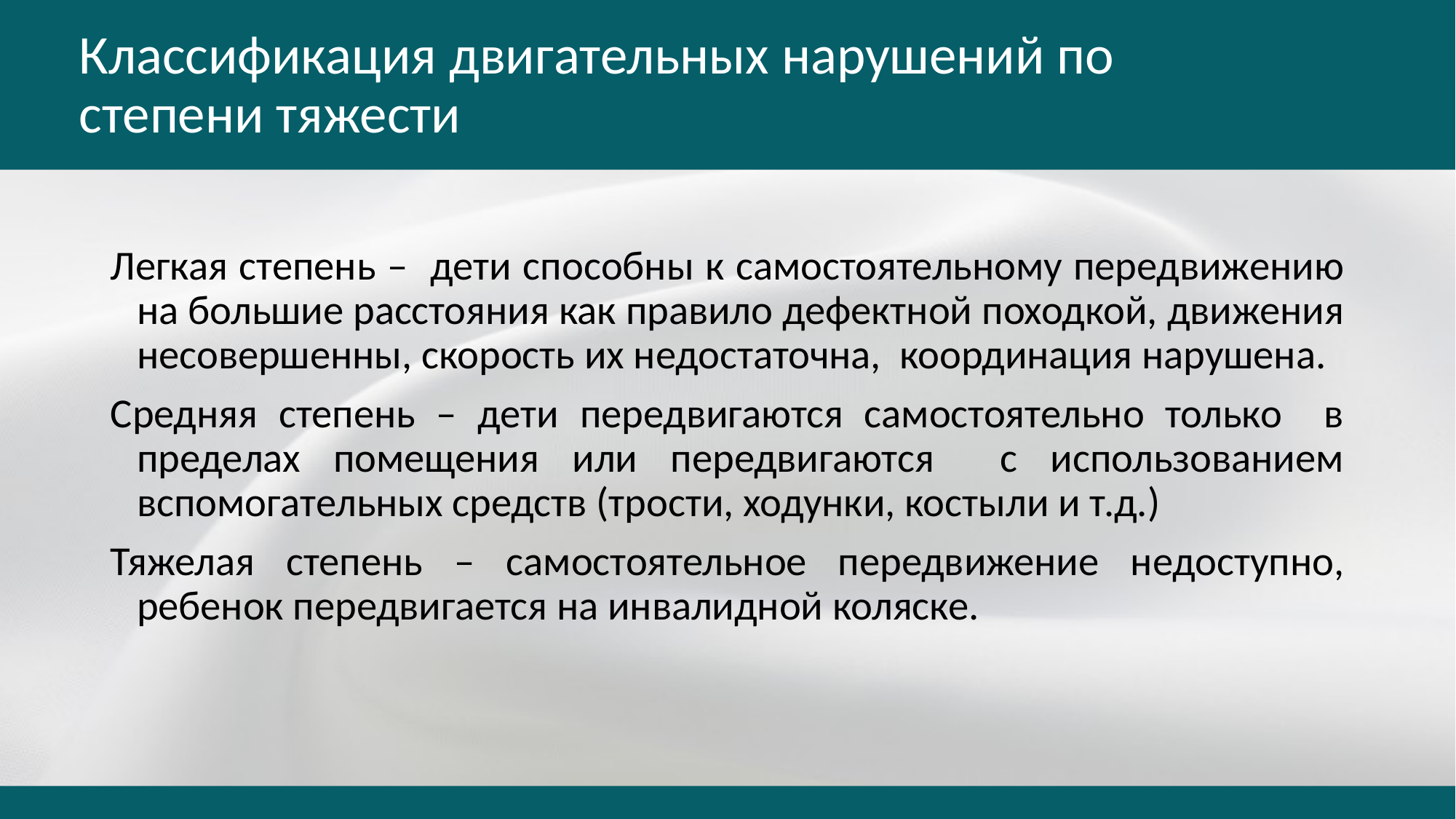

# Классификация двигательных нарушений по степени тяжести
Легкая степень –  дети способны к самостоятельному передвижению на большие расстояния как правило дефектной походкой, движения несовершенны, скорость их недостаточна,  координация нарушена.
Средняя степень – дети передвигаются самостоятельно только  в пределах помещения или передвигаются  с использованием вспомогательных средств (трости, ходунки, костыли и т.д.)
Тяжелая степень – самостоятельное передвижение недоступно, ребенок передвигается на инвалидной коляске.